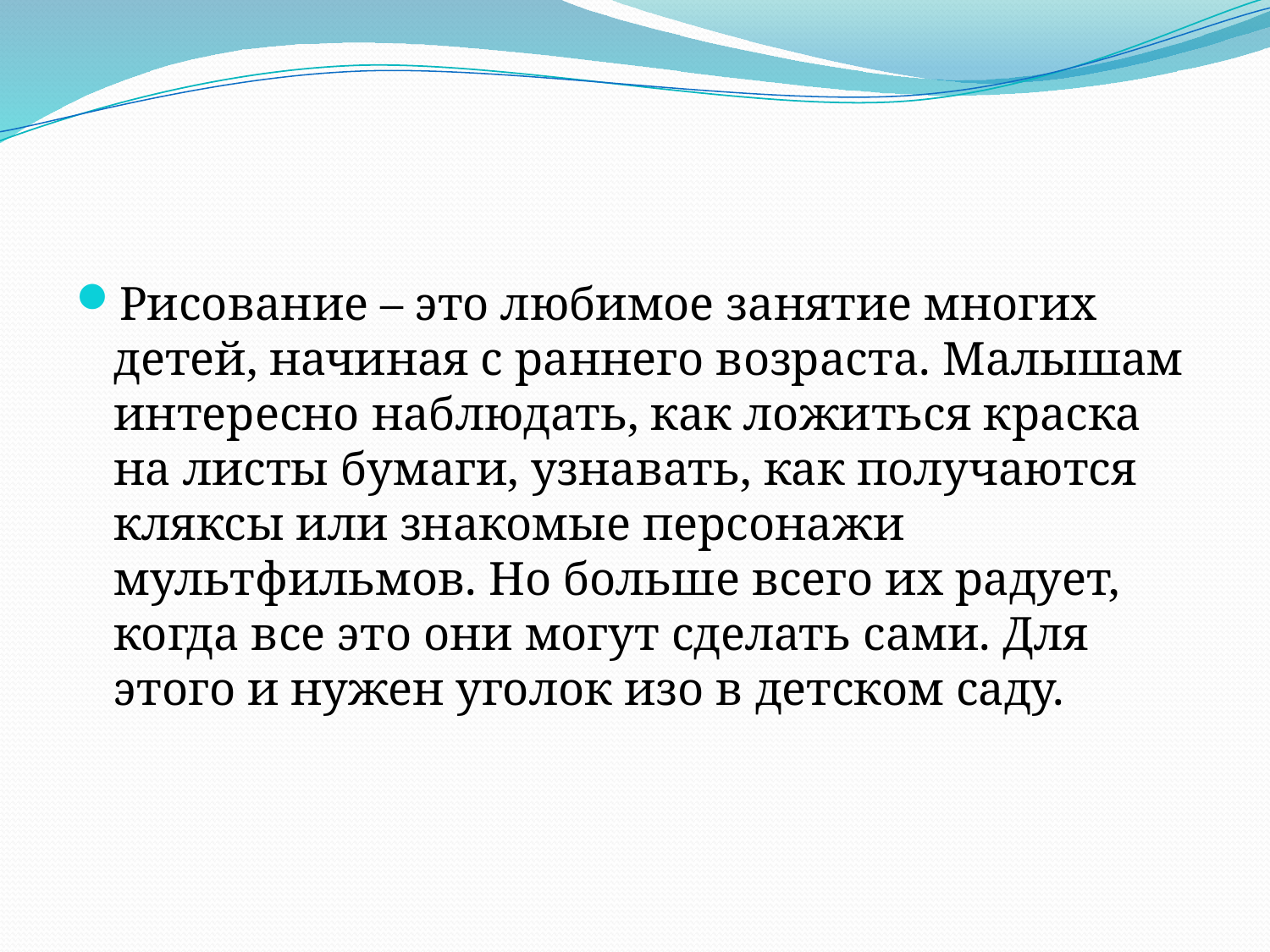

#
Рисование – это любимое занятие многих детей, начиная с раннего возраста. Малышам интересно наблюдать, как ложиться краска на листы бумаги, узнавать, как получаются кляксы или знакомые персонажи мультфильмов. Но больше всего их радует, когда все это они могут сделать сами. Для этого и нужен уголок изо в детском саду.